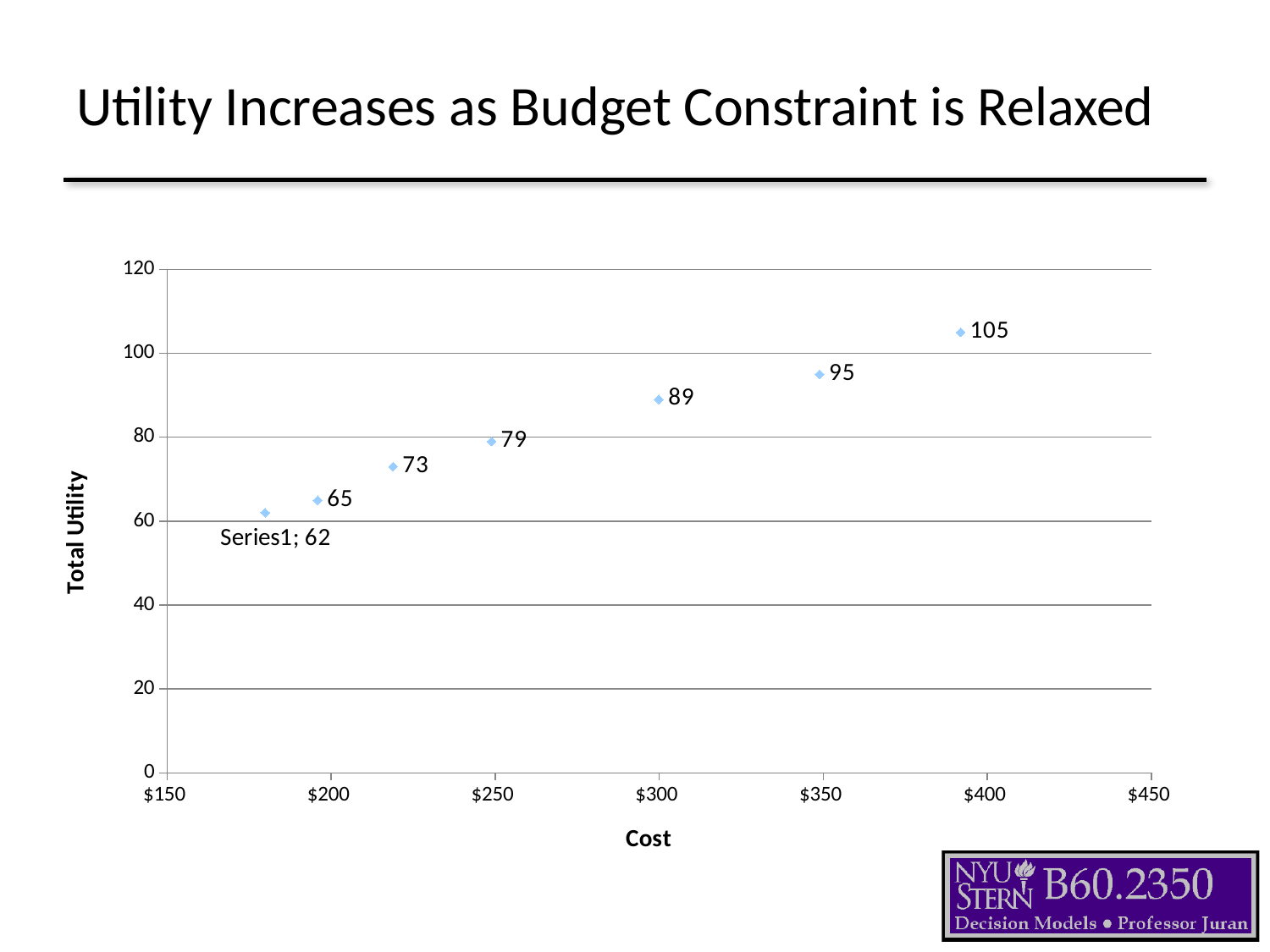

# Utility Increases as Budget Constraint is Relaxed

### Chart

| Category | Utility |
|---|---|